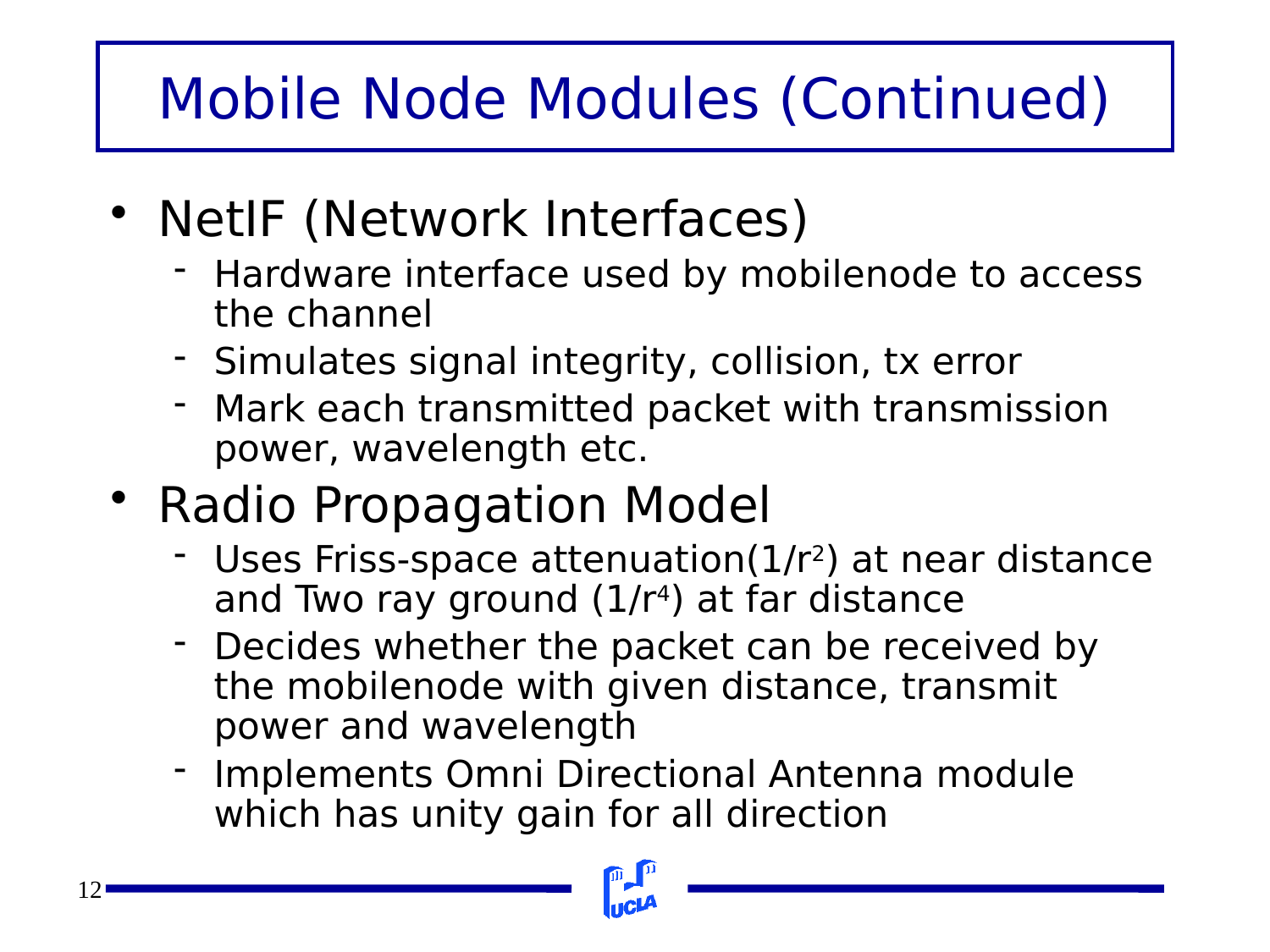

# Mobile Node Modules (Continued)
NetIF (Network Interfaces)
Hardware interface used by mobilenode to access the channel
Simulates signal integrity, collision, tx error
Mark each transmitted packet with transmission power, wavelength etc.
Radio Propagation Model
Uses Friss-space attenuation(1/r2) at near distance and Two ray ground (1/r4) at far distance
Decides whether the packet can be received by the mobilenode with given distance, transmit power and wavelength
Implements Omni Directional Antenna module which has unity gain for all direction

12